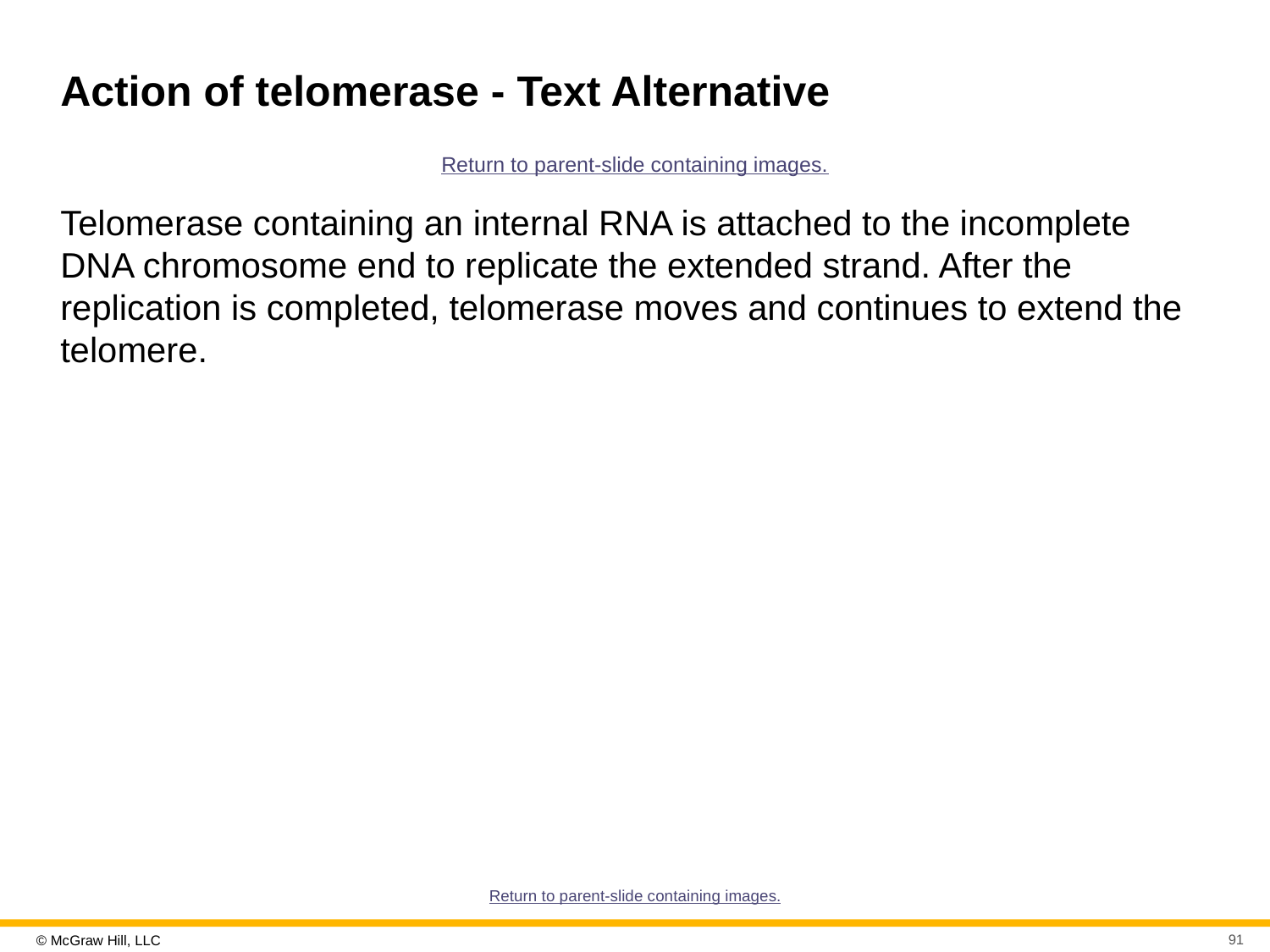

# Action of telomerase - Text Alternative
Return to parent-slide containing images.
Telomerase containing an internal RNA is attached to the incomplete DNA chromosome end to replicate the extended strand. After the replication is completed, telomerase moves and continues to extend the telomere.
Return to parent-slide containing images.
91